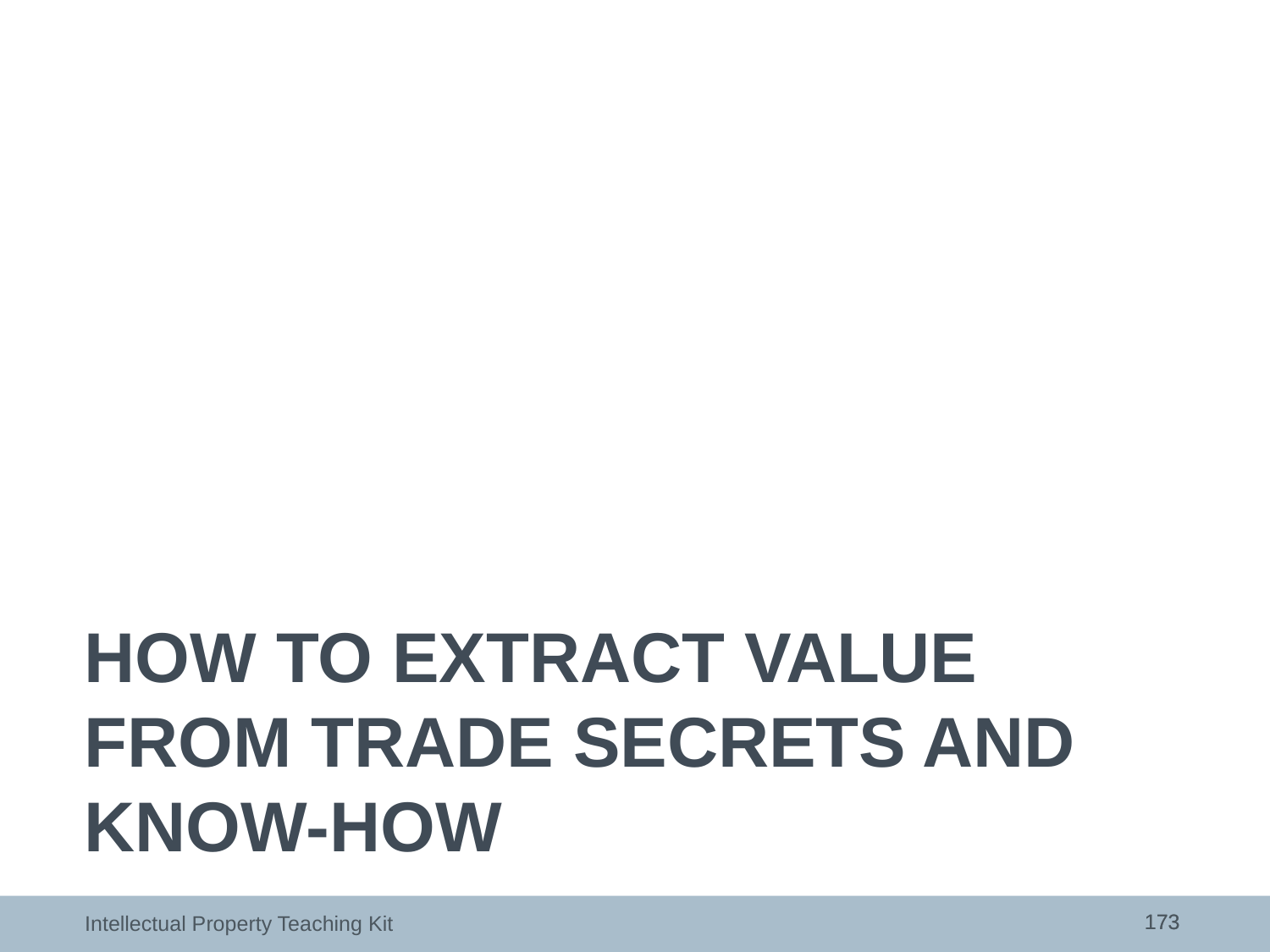

# How to extract value from trade secrets and know-how
173
173
Intellectual Property Teaching Kit